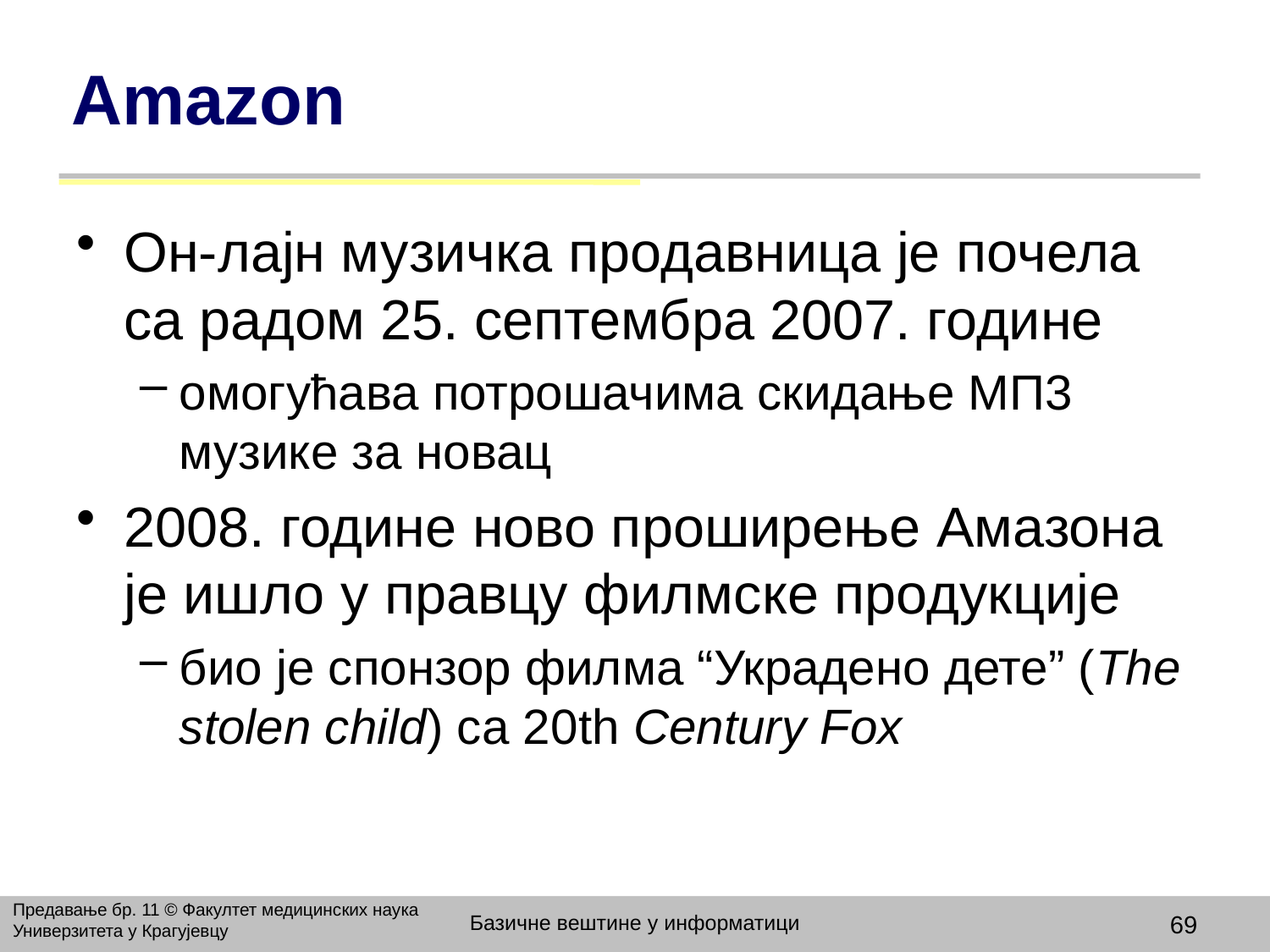

# Amazon
Он-лајн музичка продавница је почела са радом 25. септембра 2007. године
омогућава потрошачима скидање МП3 музике за новац
2008. године ново проширење Амазона је ишло у правцу филмске продукције
био је спонзор филма “Украдено дете” (The stolen child) са 20th Century Fox
Предавање бр. 11 © Факултет медицинских наука Универзитета у Крагујевцу
Базичне вештине у информатици
69